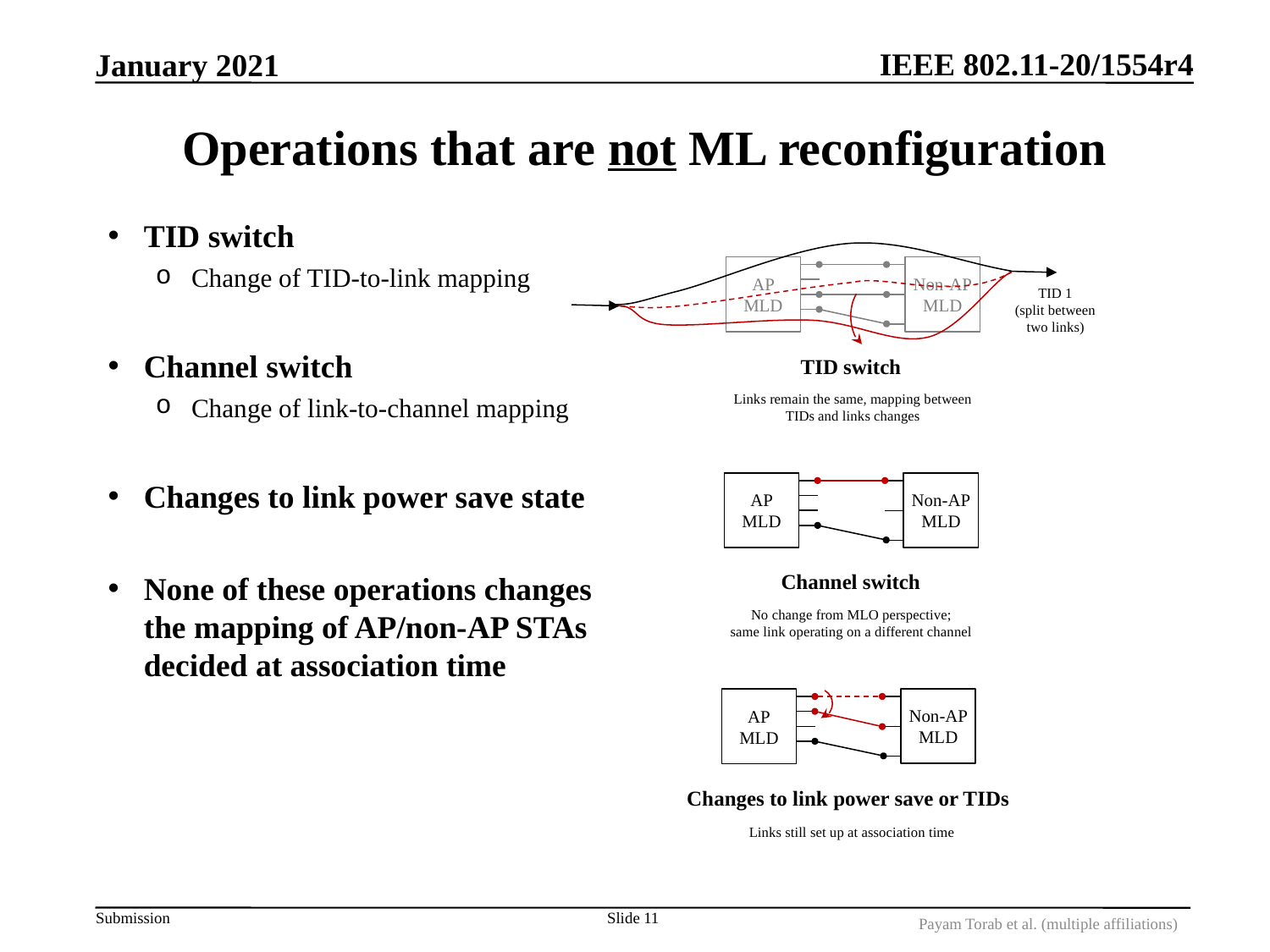

January 2021
# Operations that are not ML reconfiguration
TID switch
Change of TID-to-link mapping

Channel switch
Change of link-to-channel mapping

Changes to link power save state

None of these operations changes the mapping of AP/non-AP STAs decided at association time

Non-AP
MLD
AP
MLD

TID 1
(split between
two links)

TID switch
Links remain the same, mapping between TIDs and links changes
Non-AP
MLD
AP
MLD
Channel switch
No change from MLO perspective;
same link operating on a different channel

Non-AP
MLD
AP
MLD
Changes to link power save or TIDs
Links still set up at association time
Slide 11
Payam Torab et al. (multiple affiliations)